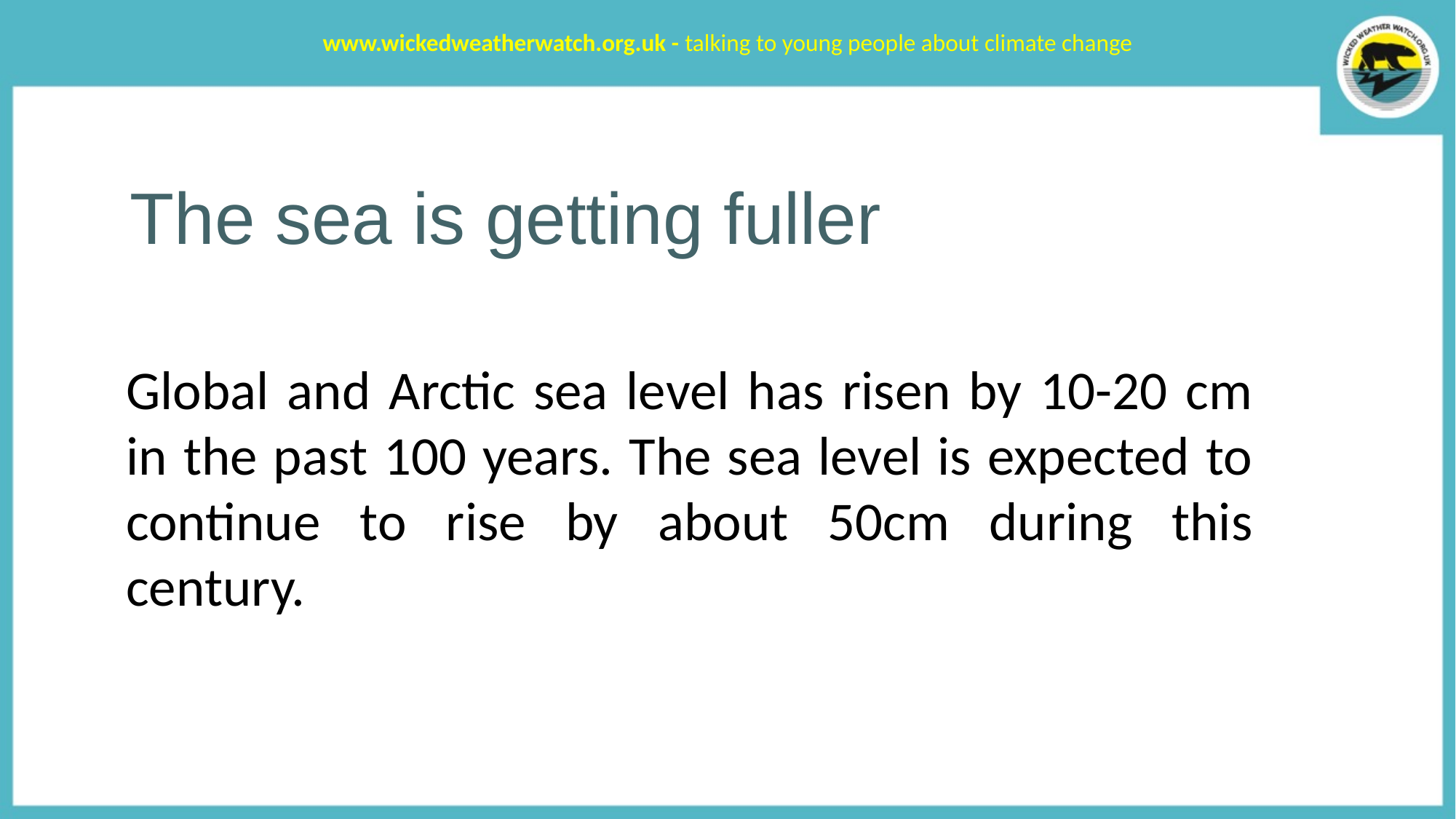

www.wickedweatherwatch.org.uk - talking to young people about climate change
# The sea is getting fuller
Global and Arctic sea level has risen by 10-20 cm in the past 100 years. The sea level is expected to continue to rise by about 50cm during this century.